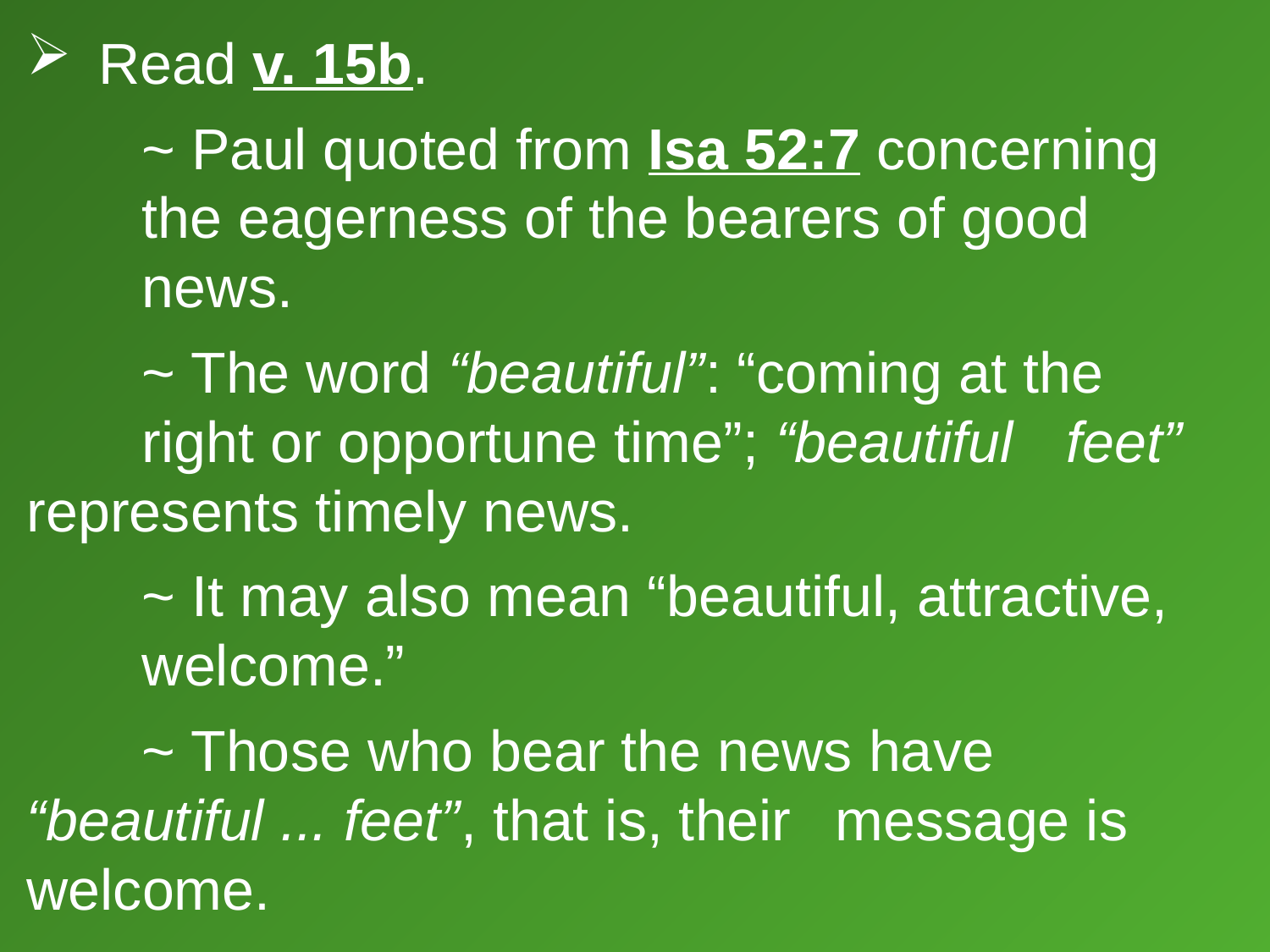

Read v. 15b.
		~ Paul quoted from Isa 52:7 concerning 					the eagerness of the bearers of good 					news.
		~ The word “beautiful”: “coming at the 					right or opportune time”; “beautiful 						feet” represents timely news.
		~ It may also mean “beautiful, attractive, 					welcome.”
		~ Those who bear the news have 					“beautiful ... feet”, that is, their 							message is welcome.